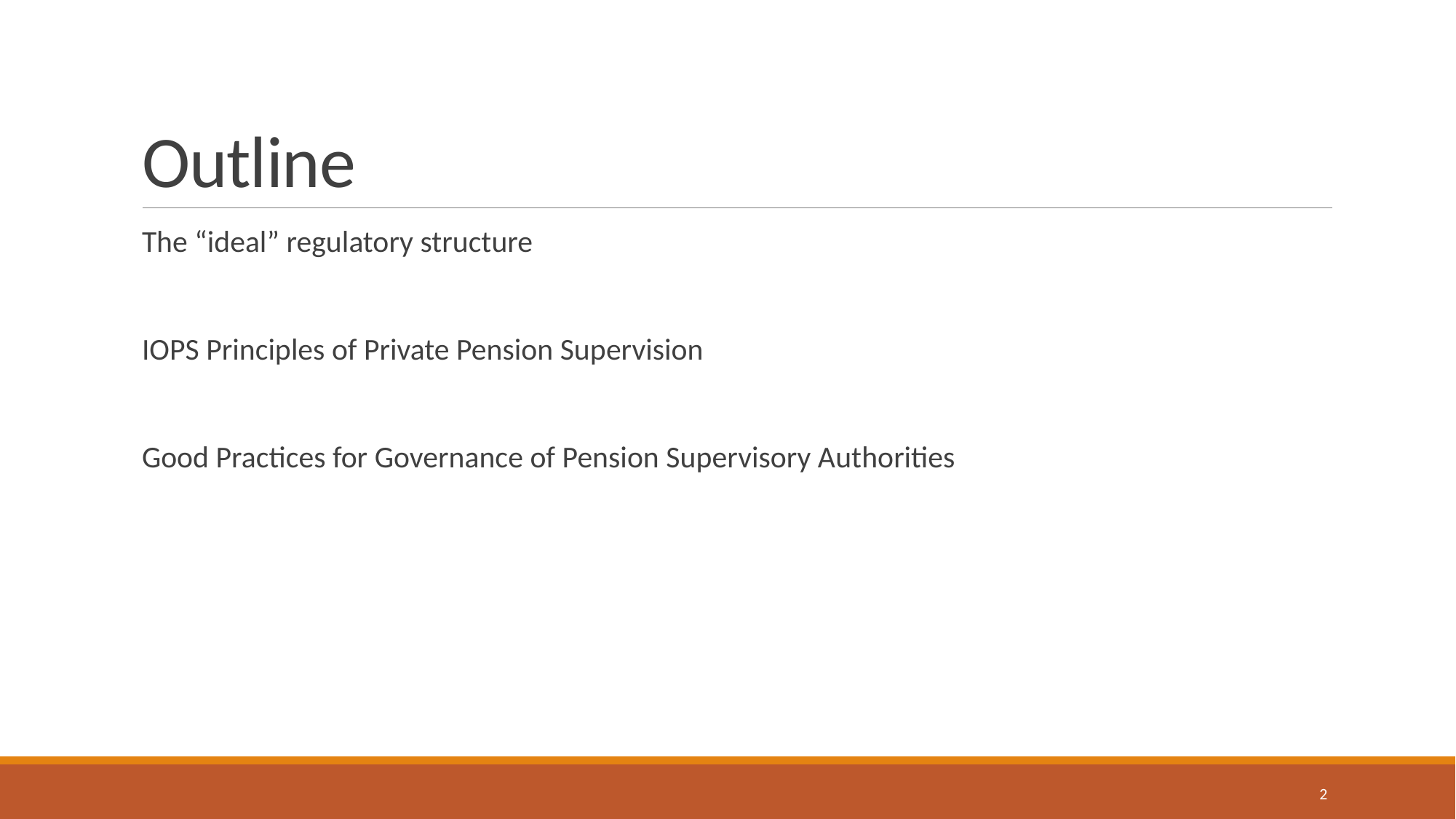

# Outline
The “ideal” regulatory structure

IOPS Principles of Private Pension Supervision

Good Practices for Governance of Pension Supervisory Authorities
2